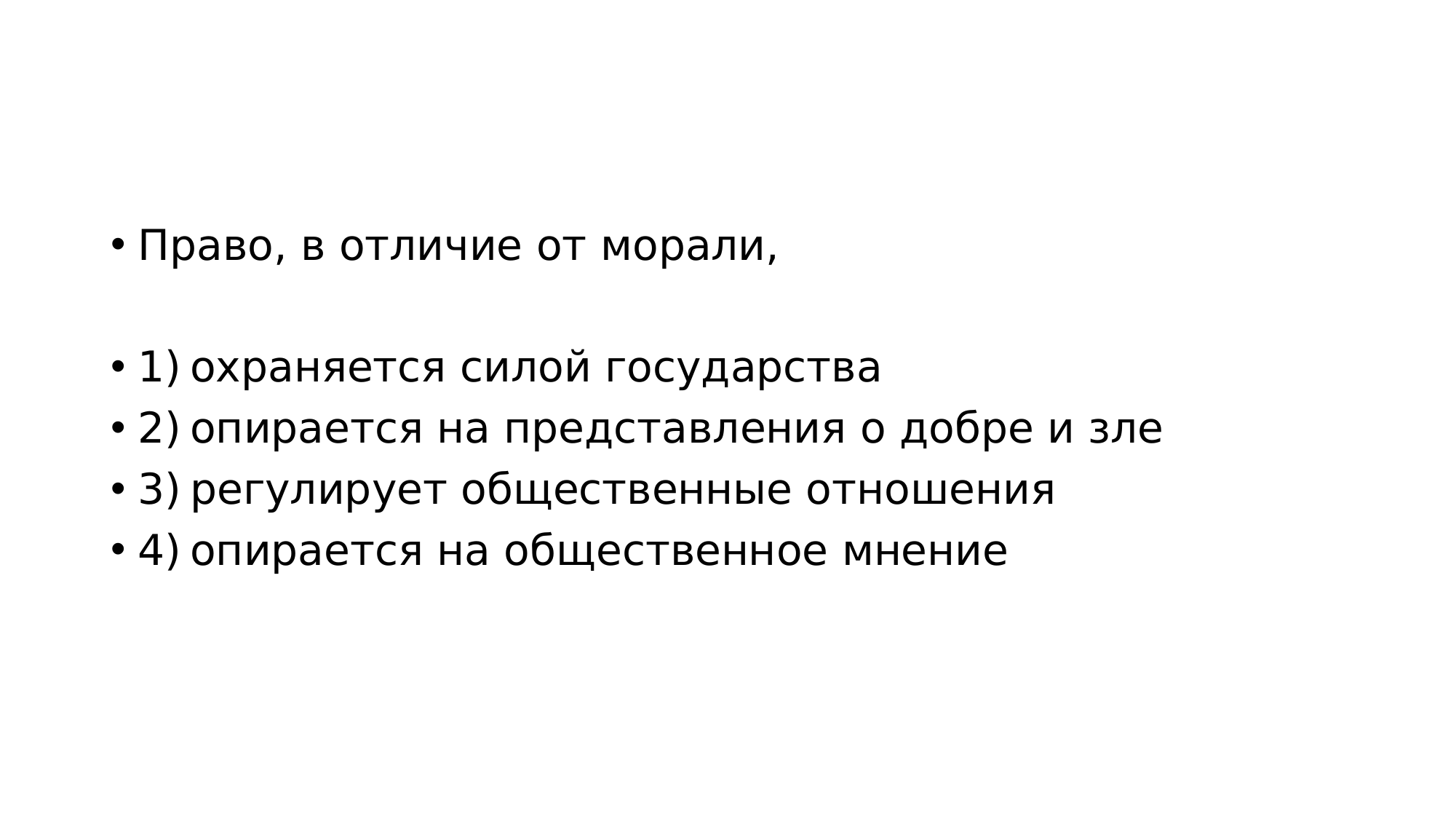

#
Право, в отличие от морали,

1) охраняется силой государства
2) опирается на представления о добре и зле
3) регулирует общественные отношения
4) опирается на общественное мнение